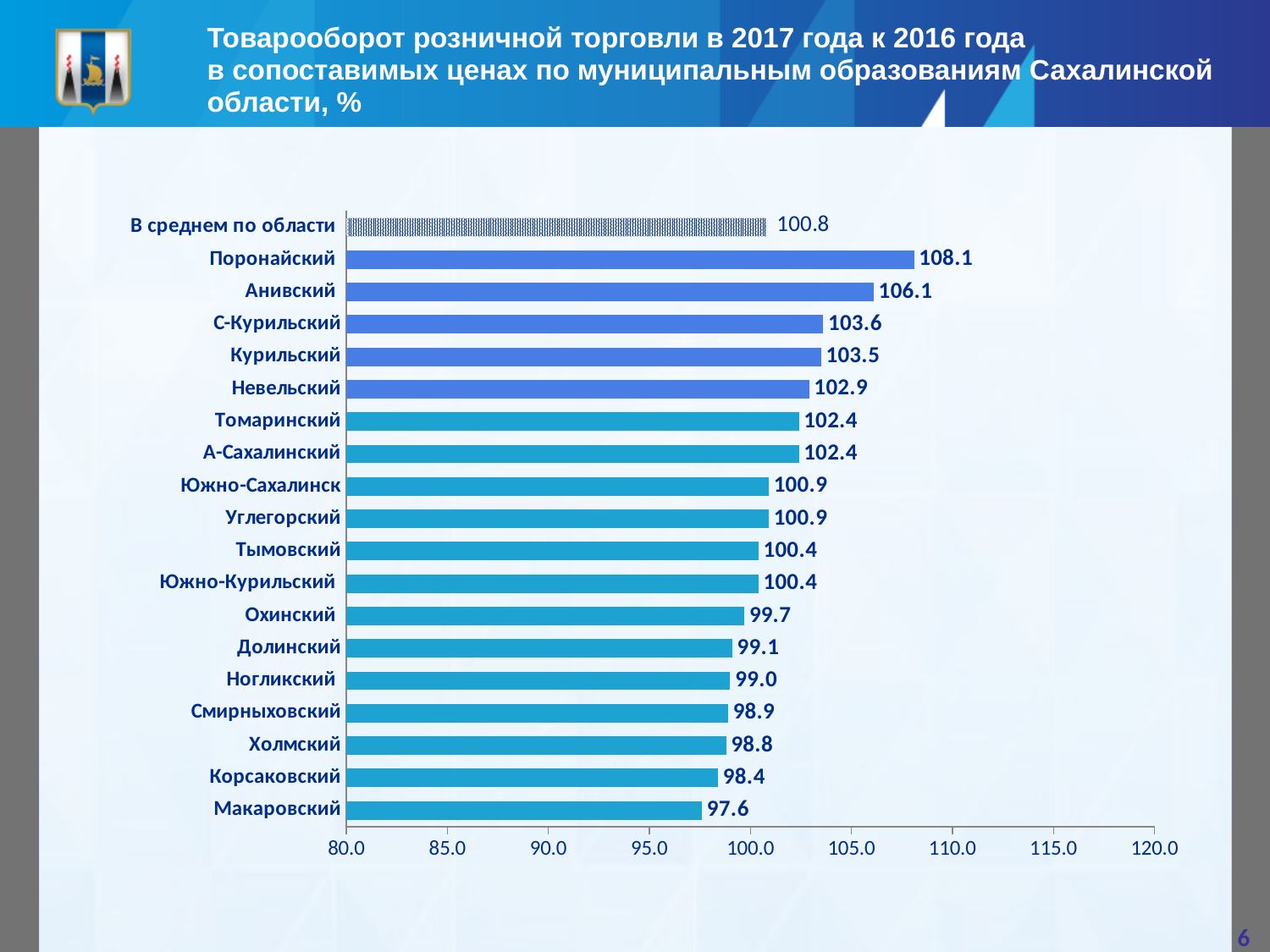

Товарооборот розничной торговли в 2017 года к 2016 года
в сопоставимых ценах по муниципальным образованиям Сахалинской области, %

### Chart

| Category | в сопоставимых ценах  |
|---|---|
| Макаровский | 97.6 |
| Корсаковский | 98.4 |
| Холмский | 98.8 |
| Смирныховский | 98.9 |
| Ногликский  | 99.0 |
| Долинский | 99.1 |
| Охинский  | 99.7 |
| Южно-Курильский  | 100.4 |
| Тымовский | 100.4 |
| Углегорский | 100.9 |
| Южно-Сахалинск | 100.9 |
| А-Сахалинский | 102.4 |
| Томаринский | 102.4 |
| Невельский | 102.9 |
| Курильский | 103.5 |
| С-Курильский | 103.6 |
| Анивский  | 106.1 |
| Поронайский  | 108.1 |
| В среднем по области  | 100.8 |
6